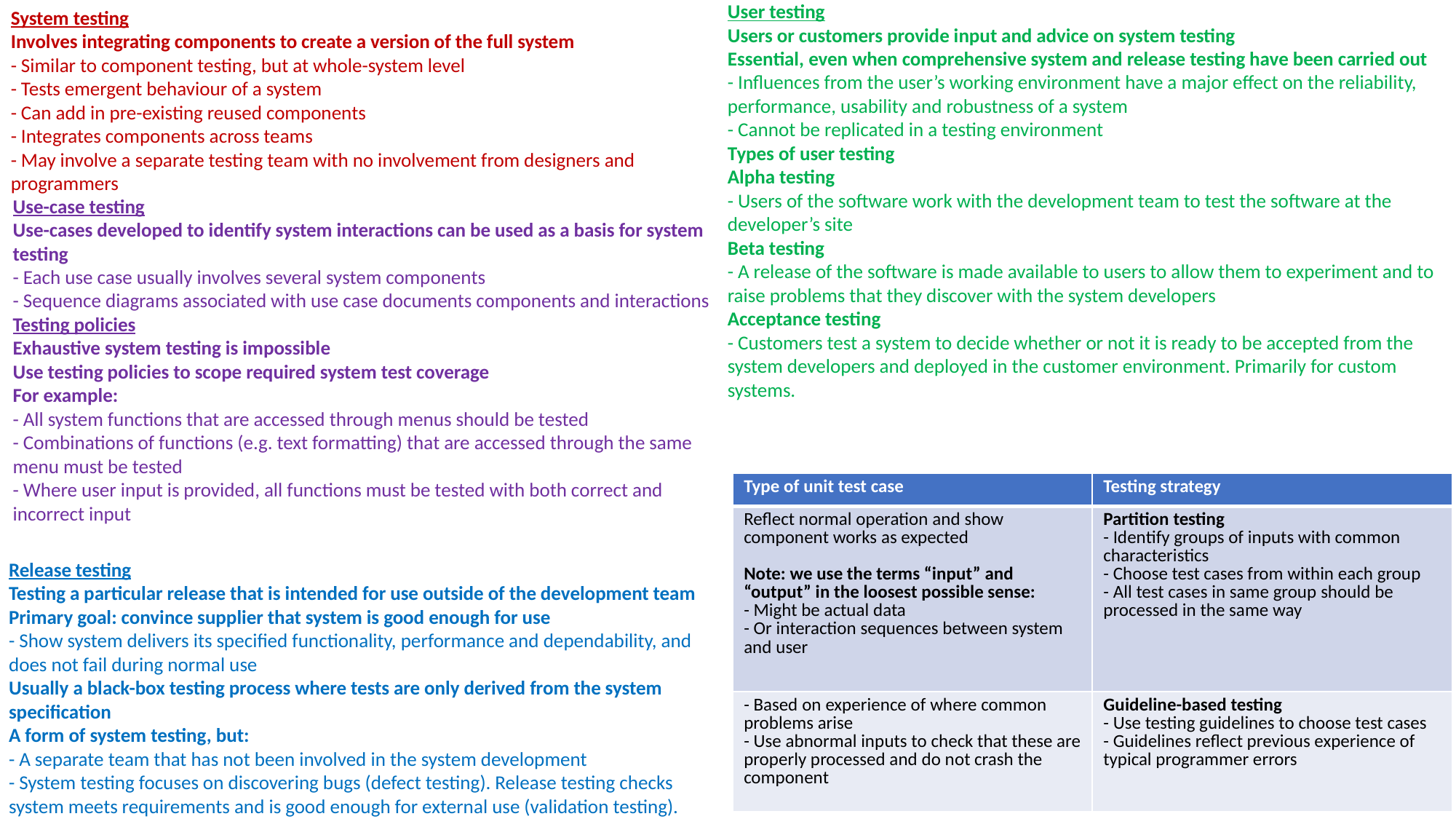

System testing
Involves integrating components to create a version of the full system
- Similar to component testing, but at whole-system level
- Tests emergent behaviour of a system
- Can add in pre-existing reused components
- Integrates components across teams
- May involve a separate testing team with no involvement from designers and programmers
User testing
Users or customers provide input and advice on system testing
Essential, even when comprehensive system and release testing have been carried out
- Influences from the user’s working environment have a major effect on the reliability, performance, usability and robustness of a system
- Cannot be replicated in a testing environment
Types of user testing
Alpha testing
- Users of the software work with the development team to test the software at the developer’s site
Beta testing
- A release of the software is made available to users to allow them to experiment and to raise problems that they discover with the system developers
Acceptance testing
- Customers test a system to decide whether or not it is ready to be accepted from the system developers and deployed in the customer environment. Primarily for custom systems.
Use-case testing
Use-cases developed to identify system interactions can be used as a basis for system testing
- Each use case usually involves several system components
- Sequence diagrams associated with use case documents components and interactions
Testing policies
Exhaustive system testing is impossible
Use testing policies to scope required system test coverage
For example:
- All system functions that are accessed through menus should be tested
- Combinations of functions (e.g. text formatting) that are accessed through the same menu must be tested
- Where user input is provided, all functions must be tested with both correct and incorrect input
| Type of unit test case | Testing strategy |
| --- | --- |
| Reflect normal operation and show component works as expected Note: we use the terms “input” and “output” in the loosest possible sense: - Might be actual data - Or interaction sequences between system and user | Partition testing - Identify groups of inputs with common characteristics - Choose test cases from within each group - All test cases in same group should be processed in the same way |
| - Based on experience of where common problems arise - Use abnormal inputs to check that these are properly processed and do not crash the component | Guideline-based testing - Use testing guidelines to choose test cases - Guidelines reflect previous experience of typical programmer errors |
Release testing
Testing a particular release that is intended for use outside of the development team
Primary goal: convince supplier that system is good enough for use
- Show system delivers its specified functionality, performance and dependability, and does not fail during normal use
Usually a black-box testing process where tests are only derived from the system specification
A form of system testing, but:
- A separate team that has not been involved in the system development
- System testing focuses on discovering bugs (defect testing). Release testing checks system meets requirements and is good enough for external use (validation testing).